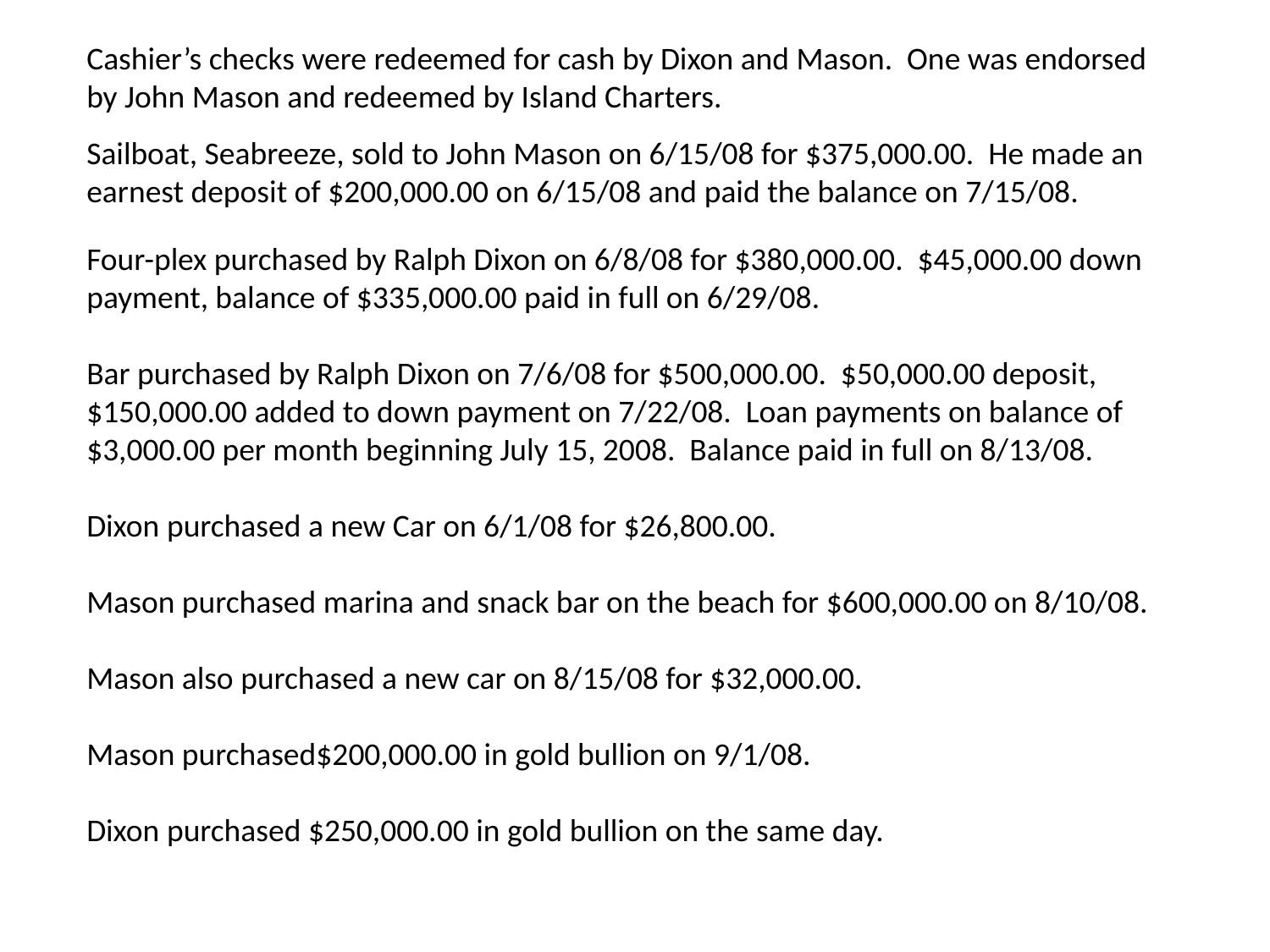

Cashier’s checks were redeemed for cash by Dixon and Mason.  One was endorsed by John Mason and redeemed by Island Charters.
Sailboat, Seabreeze, sold to John Mason on 6/15/08 for $375,000.00.  He made an earnest deposit of $200,000.00 on 6/15/08 and paid the balance on 7/15/08.
Four-plex purchased by Ralph Dixon on 6/8/08 for $380,000.00.  $45,000.00 down payment, balance of $335,000.00 paid in full on 6/29/08.

Bar purchased by Ralph Dixon on 7/6/08 for $500,000.00.  $50,000.00 deposit, $150,000.00 added to down payment on 7/22/08.  Loan payments on balance of $3,000.00 per month beginning July 15, 2008.  Balance paid in full on 8/13/08.

Dixon purchased a new Car on 6/1/08 for $26,800.00.

Mason purchased marina and snack bar on the beach for $600,000.00 on 8/10/08.

Mason also purchased a new car on 8/15/08 for $32,000.00.

Mason purchased$200,000.00 in gold bullion on 9/1/08.

Dixon purchased $250,000.00 in gold bullion on the same day.